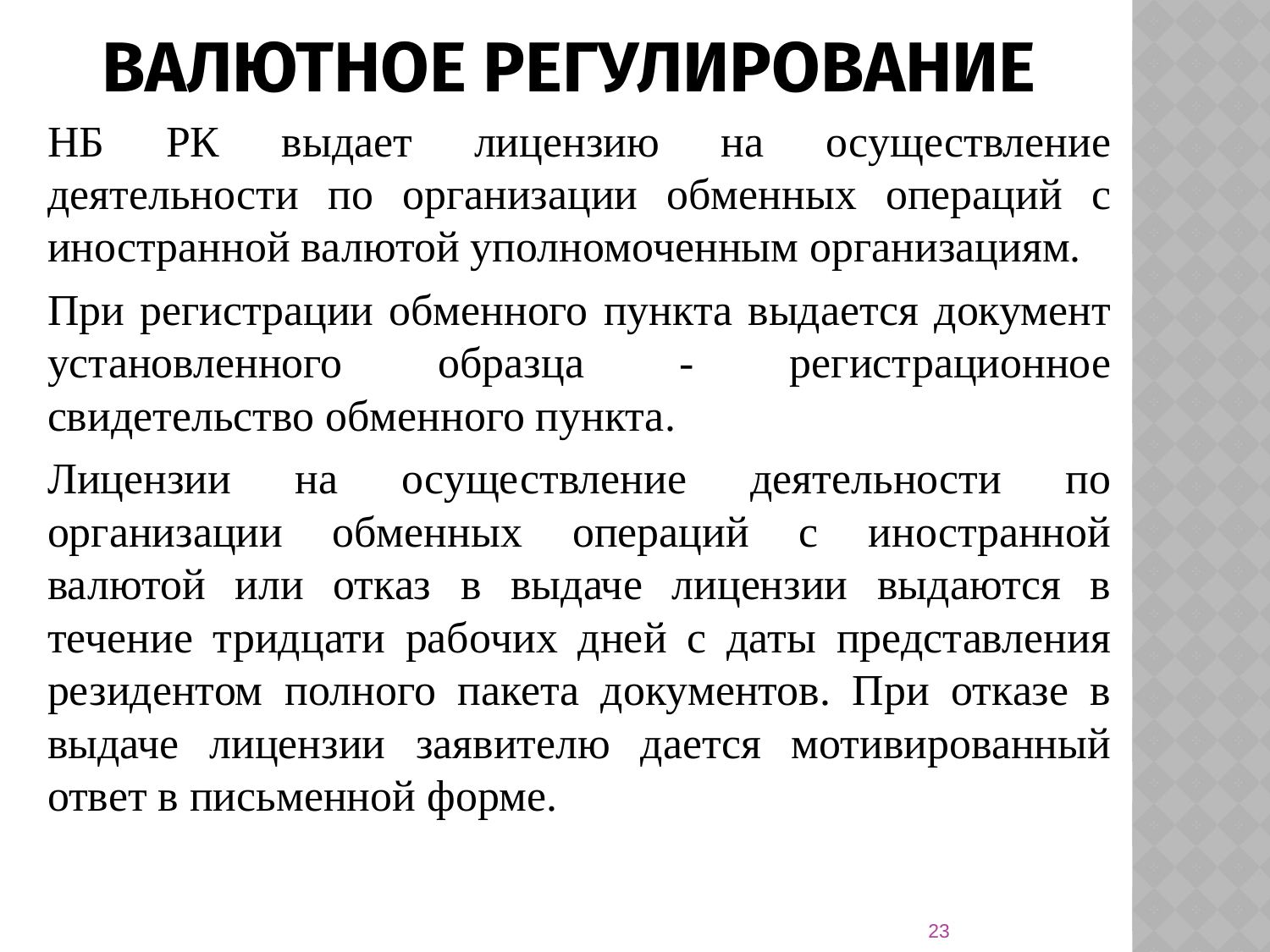

# Валютное регулирование
НБ РК выдает лицензию на осуществление деятельности по организации обменных операций с иностранной валютой уполномоченным организациям.
При регистрации обменного пункта выдается документ установленного образца - регистрационное свидетельство обменного пункта.
Лицензии на осуществление деятельности по организации обменных операций с иностранной валютой или отказ в выдаче лицензии выдаются в течение тридцати рабочих дней с даты представления резидентом полного пакета документов. При отказе в выдаче лицензии заявителю дается мотивированный ответ в письменной форме.

23